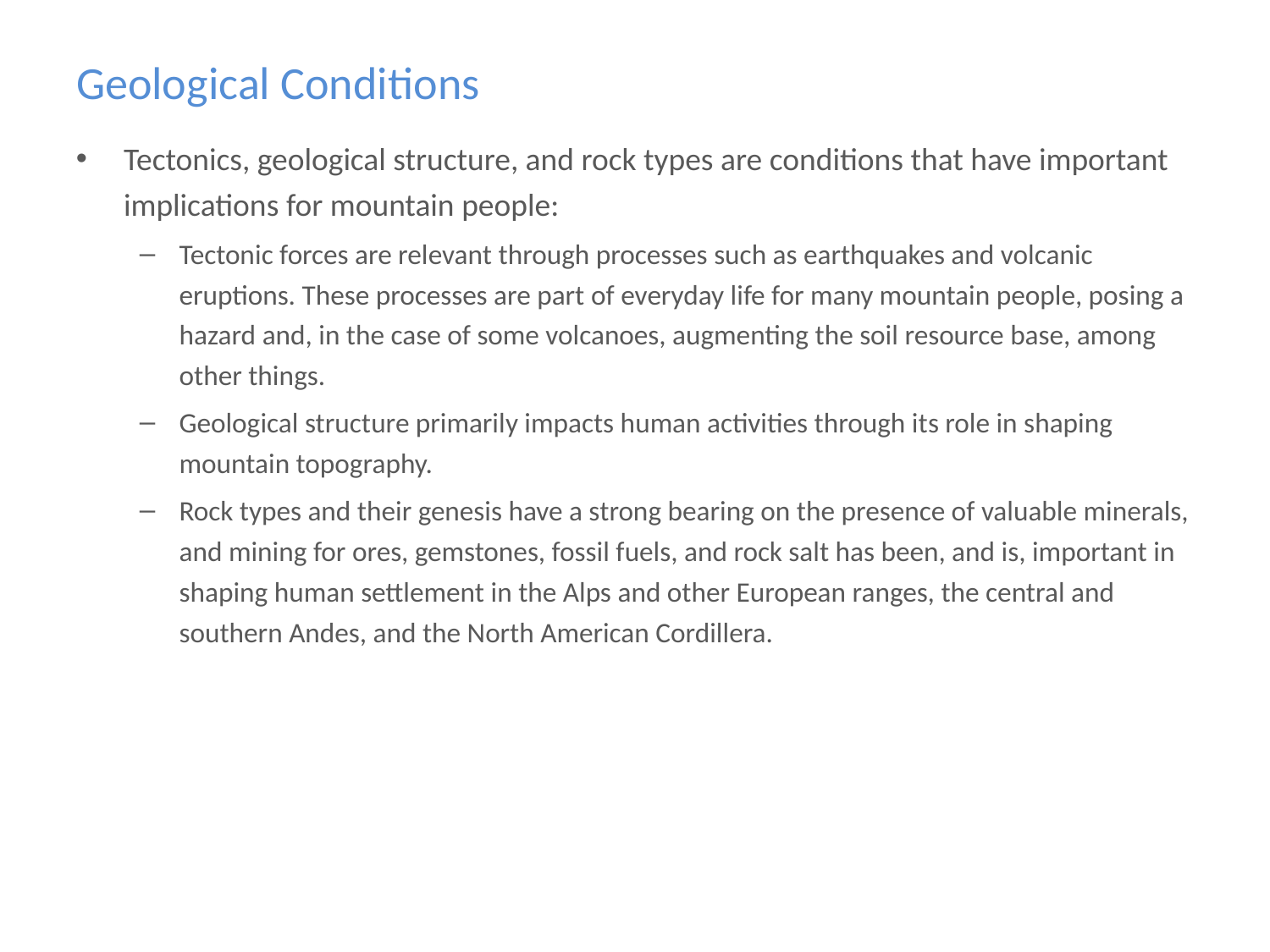

# Geological Conditions
Tectonics, geological structure, and rock types are conditions that have important implications for mountain people:
Tectonic forces are relevant through processes such as earthquakes and volcanic eruptions. These processes are part of everyday life for many mountain people, posing a hazard and, in the case of some volcanoes, augmenting the soil resource base, among other things.
Geological structure primarily impacts human activities through its role in shaping mountain topography.
Rock types and their genesis have a strong bearing on the presence of valuable minerals, and mining for ores, gemstones, fossil fuels, and rock salt has been, and is, important in shaping human settlement in the Alps and other European ranges, the central and southern Andes, and the North American Cordillera.